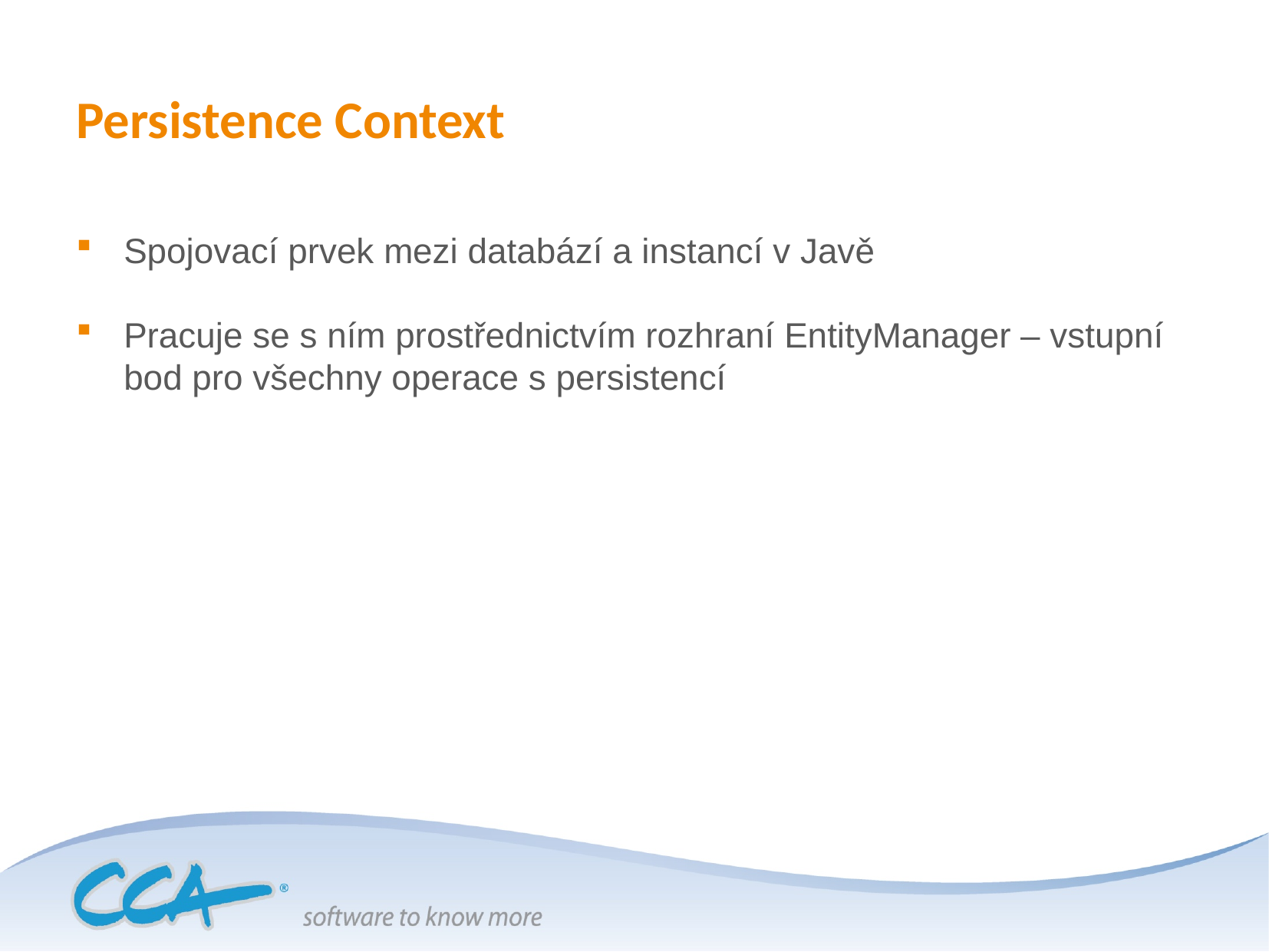

# Persistence Context
Spojovací prvek mezi databází a instancí v Javě
Pracuje se s ním prostřednictvím rozhraní EntityManager – vstupní bod pro všechny operace s persistencí